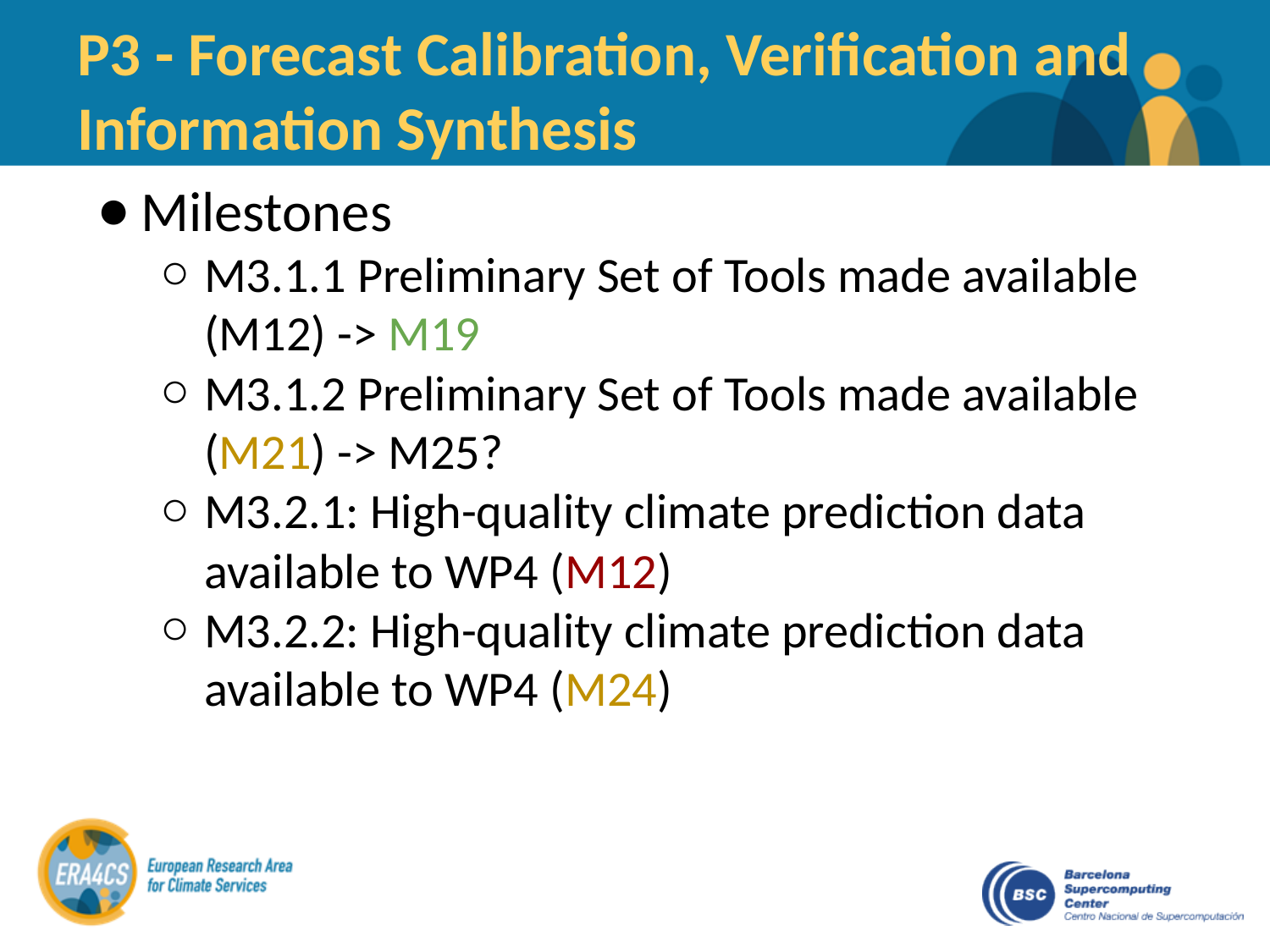

# P3 - Forecast Calibration, Verification and Information Synthesis
Milestones
M3.1.1 Preliminary Set of Tools made available (M12) -> M19
M3.1.2 Preliminary Set of Tools made available (M21) -> M25?
M3.2.1: High-quality climate prediction data available to WP4 (M12)
M3.2.2: High-quality climate prediction data available to WP4 (M24)